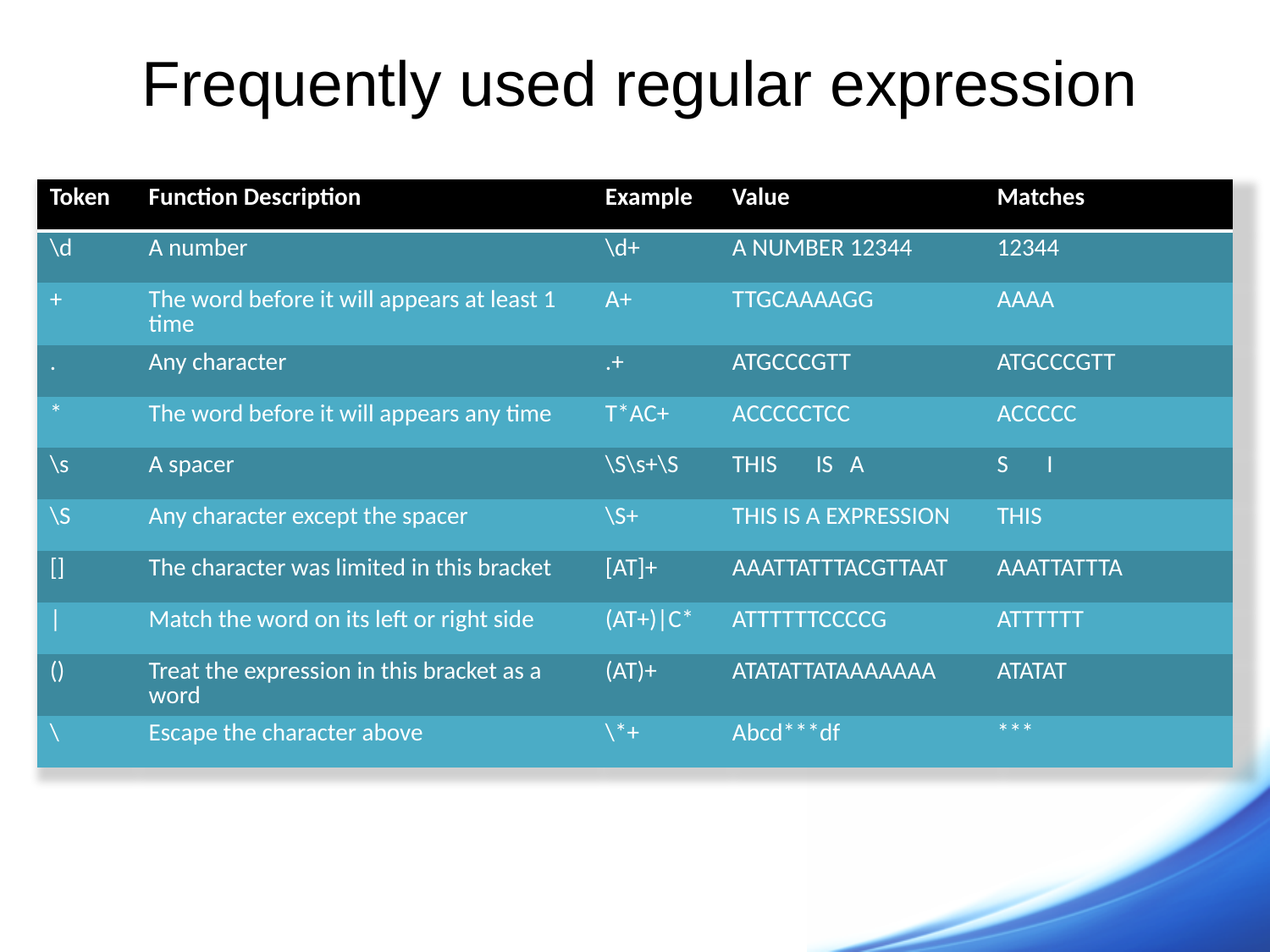

# Frequently used regular expression
| Token | Function Description | Example | Value | Matches |
| --- | --- | --- | --- | --- |
| \d | A number | \d+ | A NUMBER 12344 | 12344 |
| + | The word before it will appears at least 1 time | A+ | TTGCAAAAGG | AAAA |
| . | Any character | .+ | ATGCCCGTT | ATGCCCGTT |
| \* | The word before it will appears any time | T\*AC+ | ACCCCCTCC | ACCCCC |
| \s | A spacer | \S\s+\S | THIS IS A | S I |
| \S | Any character except the spacer | \S+ | THIS IS A EXPRESSION | THIS |
| [] | The character was limited in this bracket | [AT]+ | AAATTATTTACGTTAAT | AAATTATTTA |
| | | Match the word on its left or right side | (AT+)|C\* | ATTTTTTCCCCG | ATTTTTT |
| () | Treat the expression in this bracket as a word | (AT)+ | ATATATTATAAAAAAA | ATATAT |
| \ | Escape the character above | \\*+ | Abcd\*\*\*df | \*\*\* |